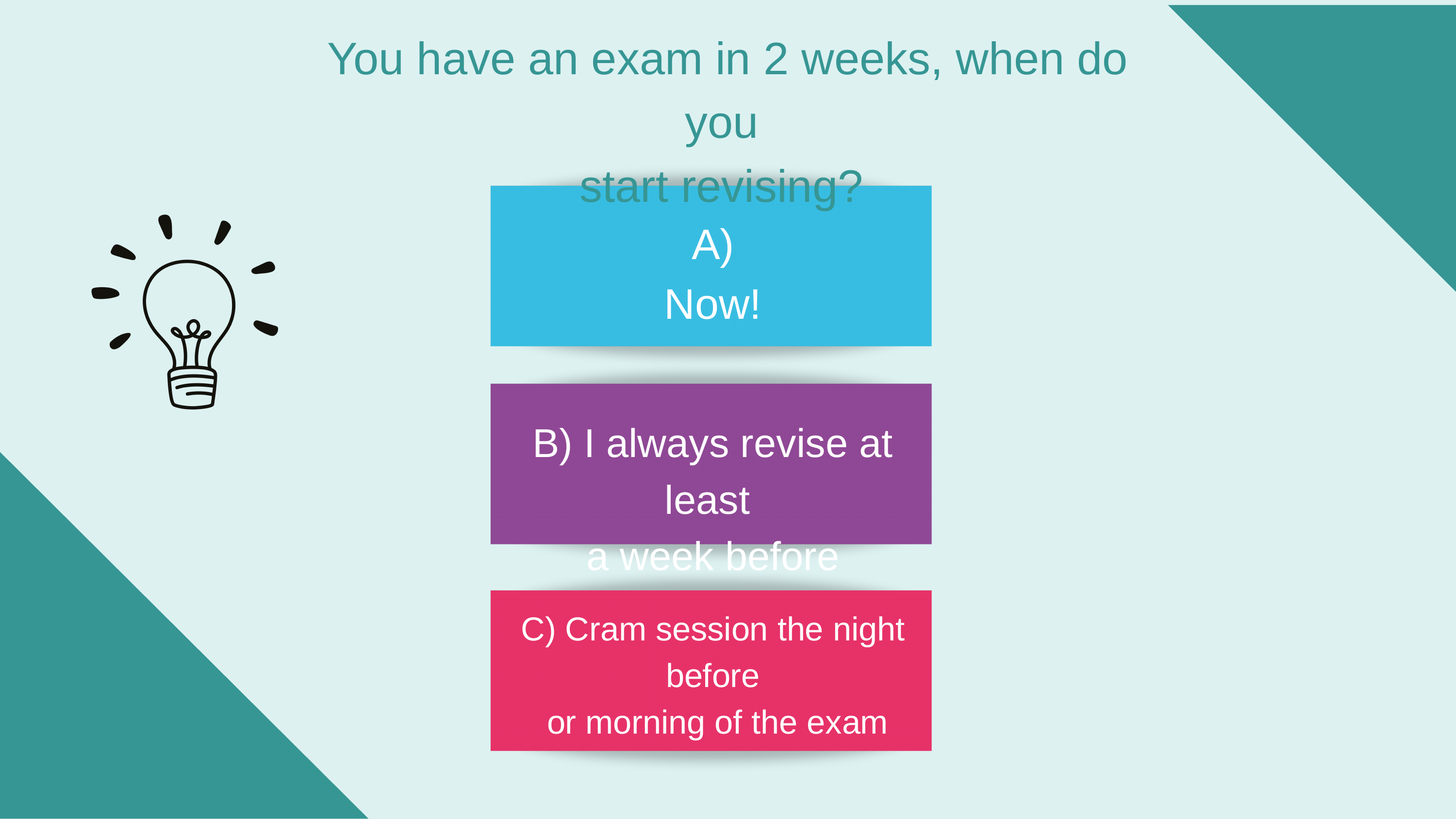

You have an exam in 2 weeks, when do you
start revising?

A) Now!

B) I always revise at least
a week before

C) Cram session the night before
 or morning of the exam